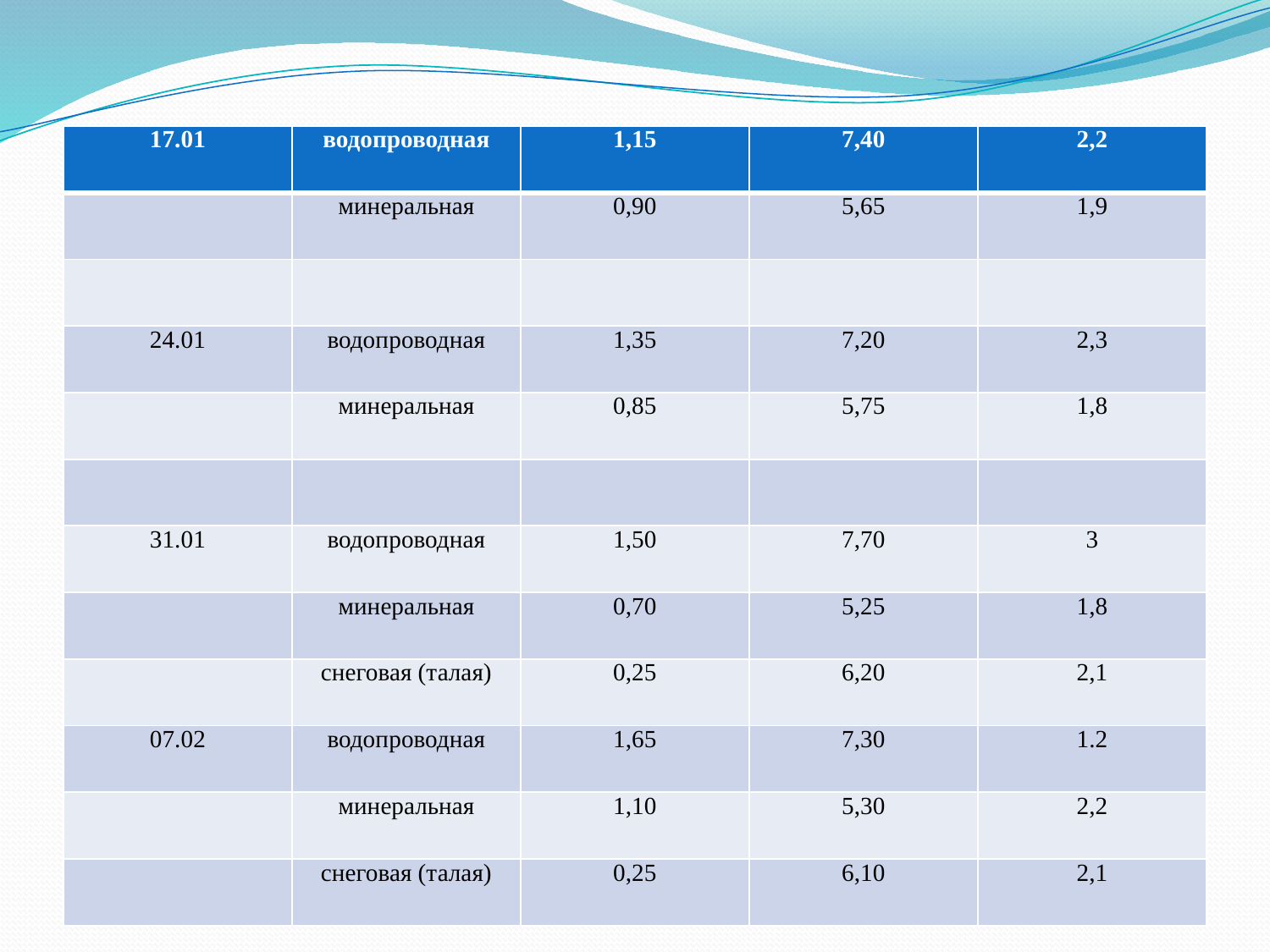

#
| 17.01 | водопроводная | 1,15 | 7,40 | 2,2 |
| --- | --- | --- | --- | --- |
|  | минеральная | 0,90 | 5,65 | 1,9 |
|  |  |  |  |  |
| 24.01 | водопроводная | 1,35 | 7,20 | 2,3 |
|  | минеральная | 0,85 | 5,75 | 1,8 |
|  |  |  |  |  |
| 31.01 | водопроводная | 1,50 | 7,70 | 3 |
|  | минеральная | 0,70 | 5,25 | 1,8 |
|  | снеговая (талая) | 0,25 | 6,20 | 2,1 |
| 07.02 | водопроводная | 1,65 | 7,30 | 1.2 |
|  | минеральная | 1,10 | 5,30 | 2,2 |
|  | снеговая (талая) | 0,25 | 6,10 | 2,1 |